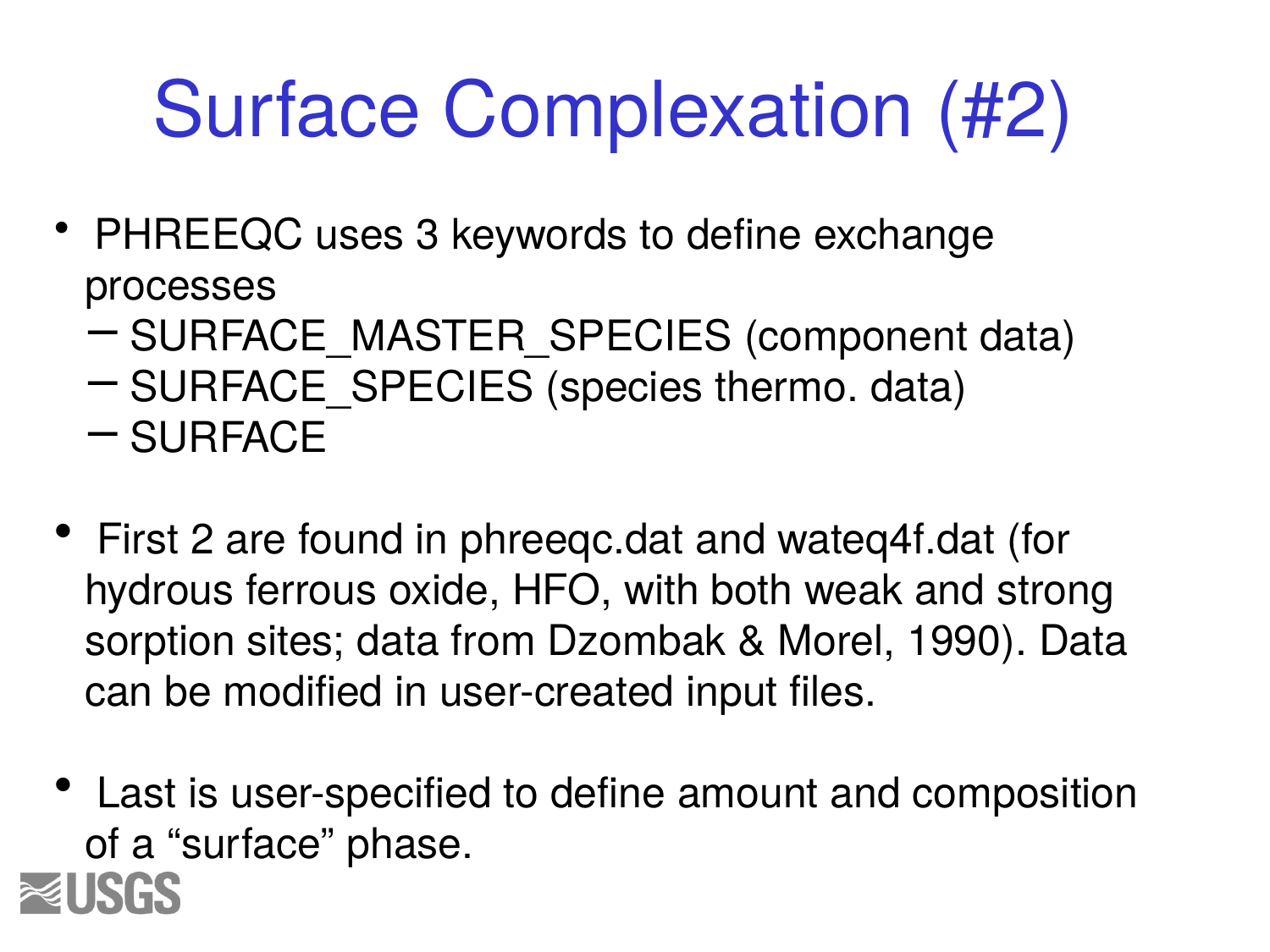

# Surface Complexation (#2)
 PHREEQC uses 3 keywords to define exchange processes
 SURFACE_MASTER_SPECIES (component data)
 SURFACE_SPECIES (species thermo. data)
 SURFACE

 First 2 are found in phreeqc.dat and wateq4f.dat (for hydrous ferrous oxide, HFO, with both weak and strong sorption sites; data from Dzombak & Morel, 1990). Data can be modified in user-created input files.

 Last is user-specified to define amount and composition of a “surface” phase.